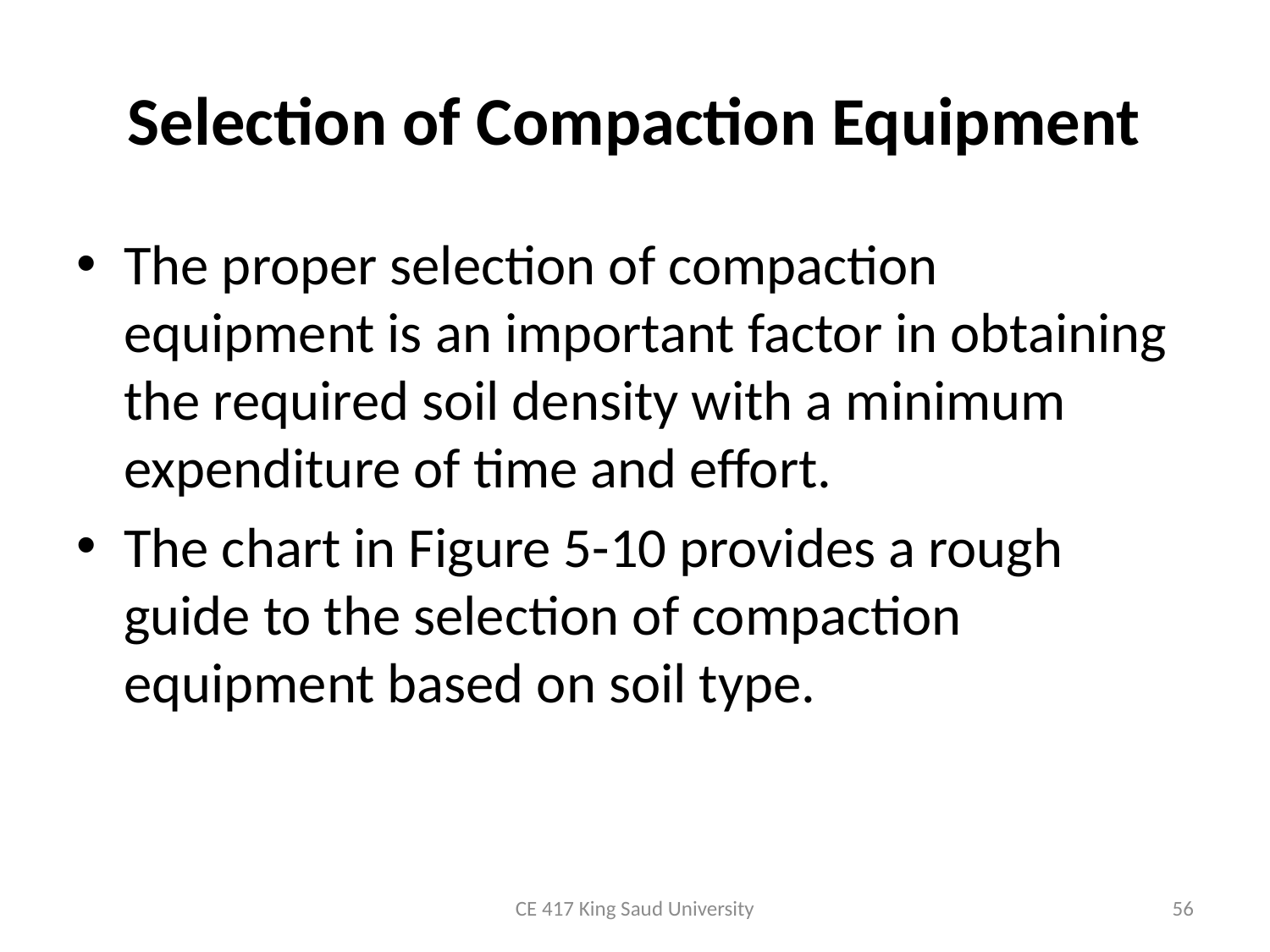

# Selection of Compaction Equipment
The proper selection of compaction equipment is an important factor in obtaining the required soil density with a minimum expenditure of time and effort.
The chart in Figure 5-10 provides a rough guide to the selection of compaction equipment based on soil type.
CE 417 King Saud University
56